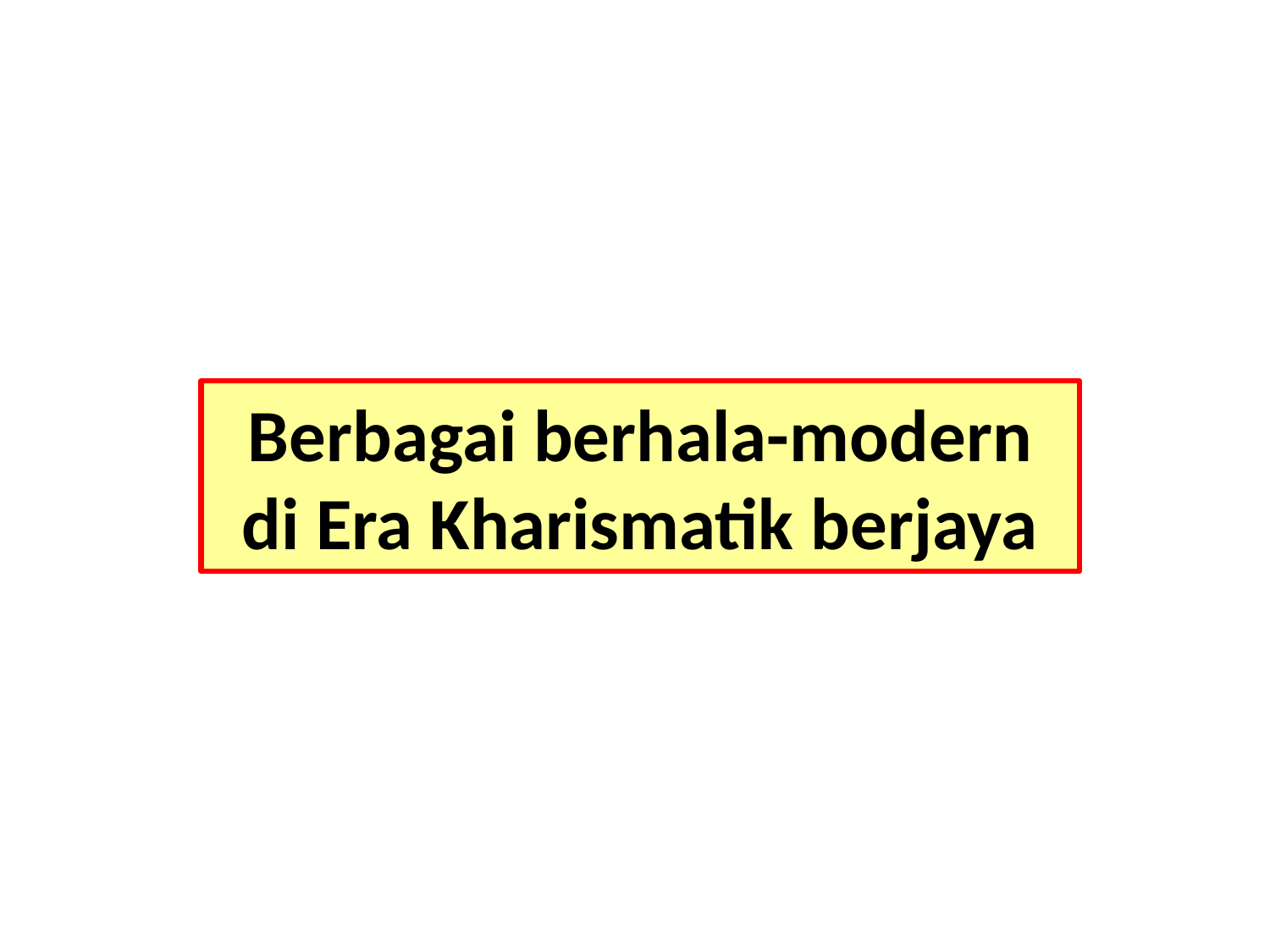

# Berbagai berhala-modern di Era Kharismatik berjaya